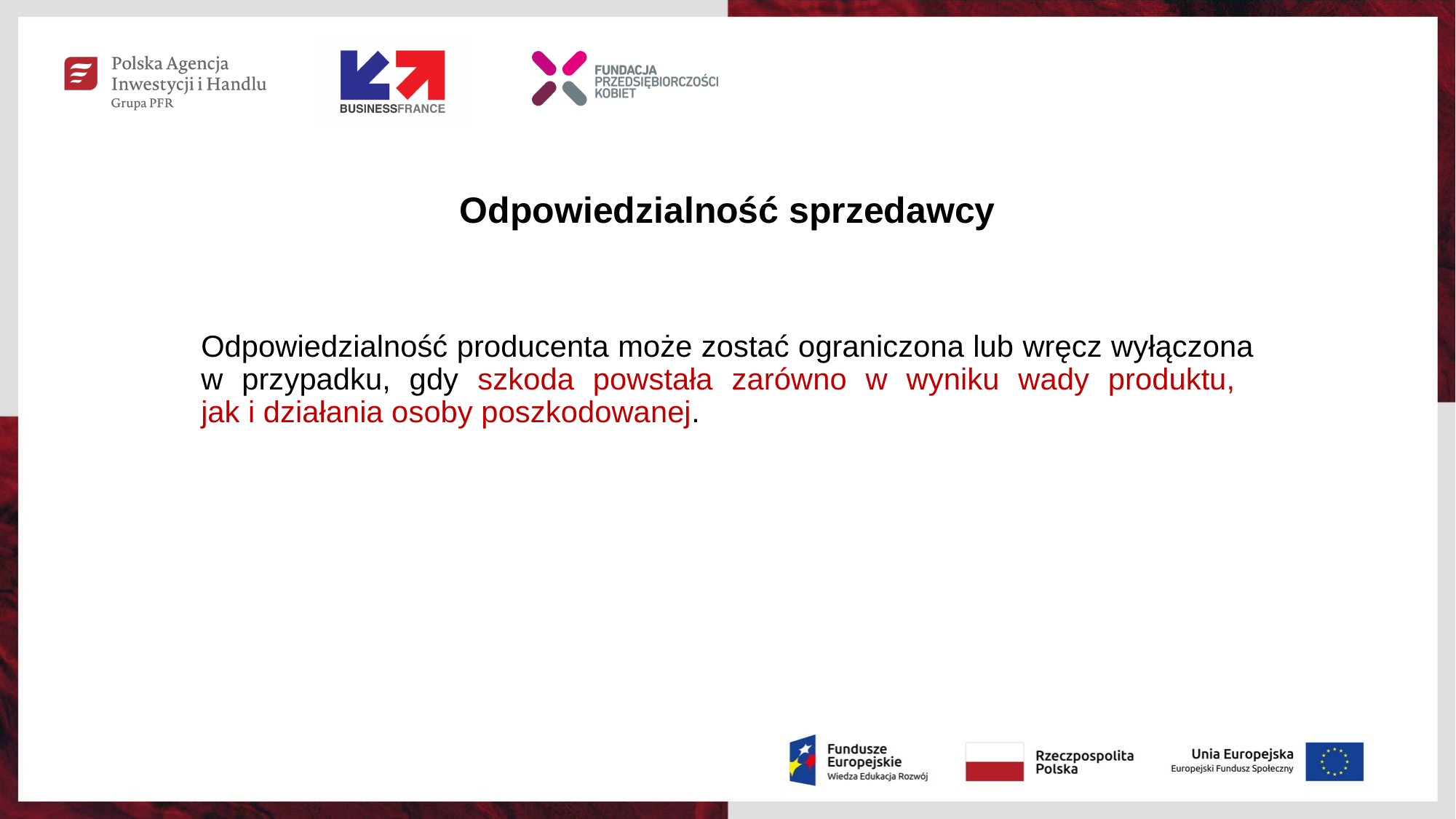

# Odpowiedzialność sprzedawcy
Odpowiedzialność producenta może zostać ograniczona lub wręcz wyłączona w przypadku, gdy szkoda powstała zarówno w wyniku wady produktu,
jak i działania osoby poszkodowanej.